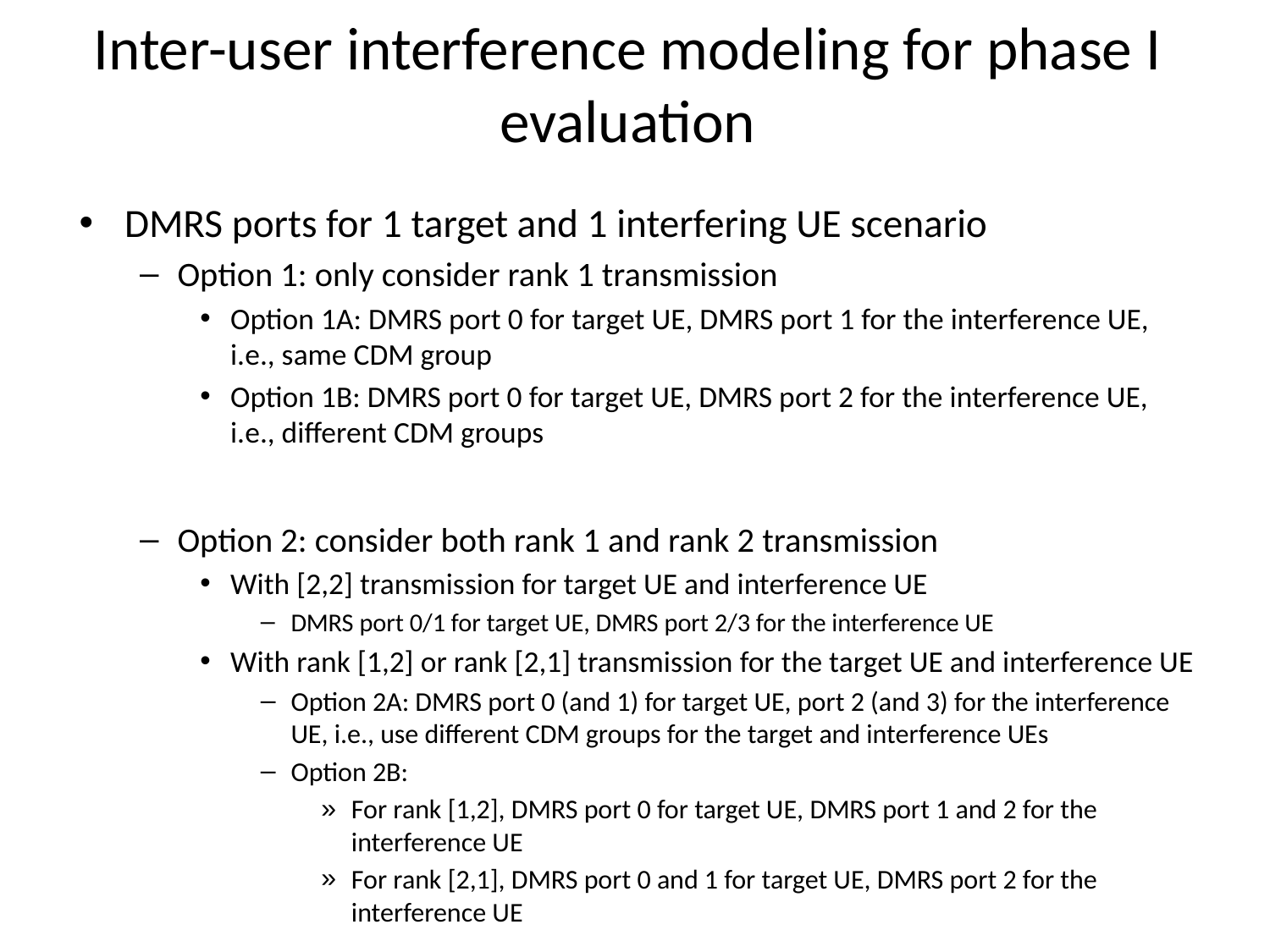

# Inter-user interference modeling for phase I evaluation
DMRS ports for 1 target and 1 interfering UE scenario
Option 1: only consider rank 1 transmission
Option 1A: DMRS port 0 for target UE, DMRS port 1 for the interference UE, i.e., same CDM group
Option 1B: DMRS port 0 for target UE, DMRS port 2 for the interference UE, i.e., different CDM groups

Option 2: consider both rank 1 and rank 2 transmission
With [2,2] transmission for target UE and interference UE
DMRS port 0/1 for target UE, DMRS port 2/3 for the interference UE
With rank [1,2] or rank [2,1] transmission for the target UE and interference UE
Option 2A: DMRS port 0 (and 1) for target UE, port 2 (and 3) for the interference UE, i.e., use different CDM groups for the target and interference UEs
Option 2B:
For rank [1,2], DMRS port 0 for target UE, DMRS port 1 and 2 for the interference UE
For rank [2,1], DMRS port 0 and 1 for target UE, DMRS port 2 for the interference UE